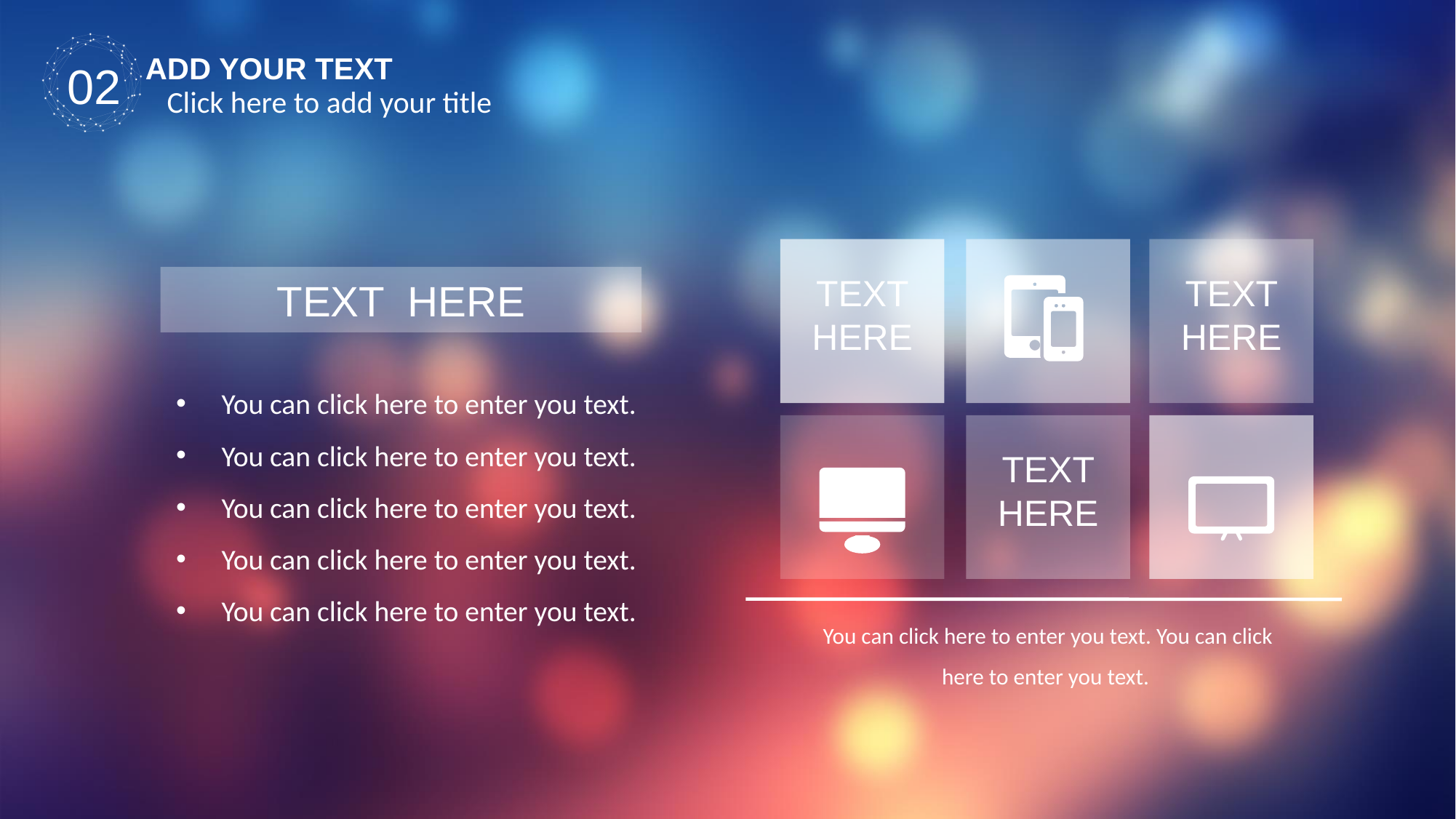

ADD YOUR TEXT
02
Click here to add your title

TEXT
HERE

TEXT
HERE
TEXT  HERE
You can click here to enter you text.
You can click here to enter you text.
You can click here to enter you text.
You can click here to enter you text.
You can click here to enter you text.

TEXT
HERE

You can click here to enter you text. You can click here to enter you text.